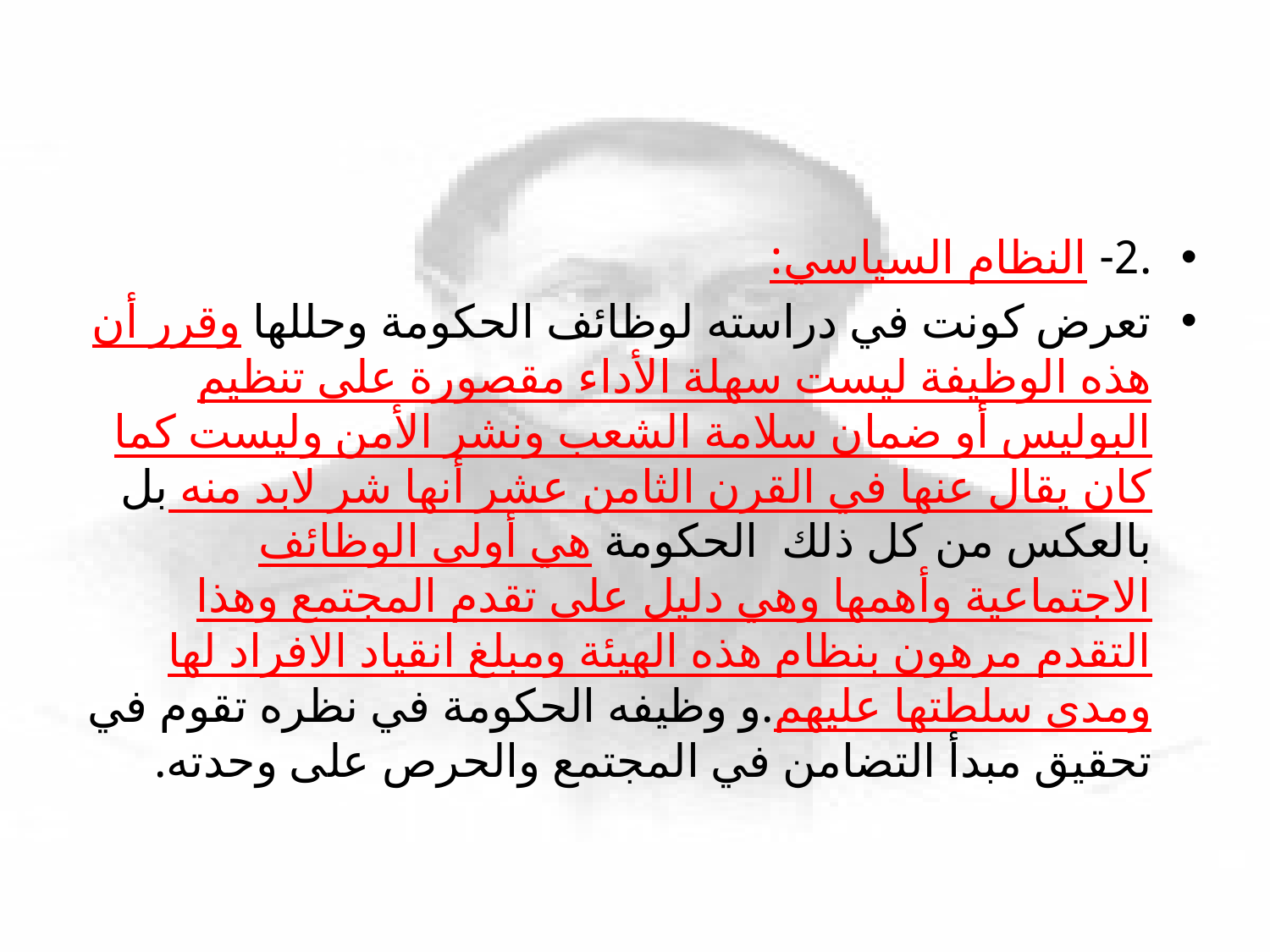

#
.2- النظام السياسي:
تعرض كونت في دراسته لوظائف الحكومة وحللها وقرر أن هذه الوظيفة ليست سهلة الأداء مقصورة على تنظيم البوليس أو ضمان سلامة الشعب ونشر الأمن وليست كما كان يقال عنها في القرن الثامن عشر أنها شر لابد منه بل بالعكس من كل ذلك  الحكومة هي أولى الوظائف الاجتماعية وأهمها وهي دليل على تقدم المجتمع وهذا التقدم مرهون بنظام هذه الهيئة ومبلغ انقياد الافراد لها ومدى سلطتها عليهم.و وظيفه الحكومة في نظره تقوم في تحقيق مبدأ التضامن في المجتمع والحرص على وحدته.